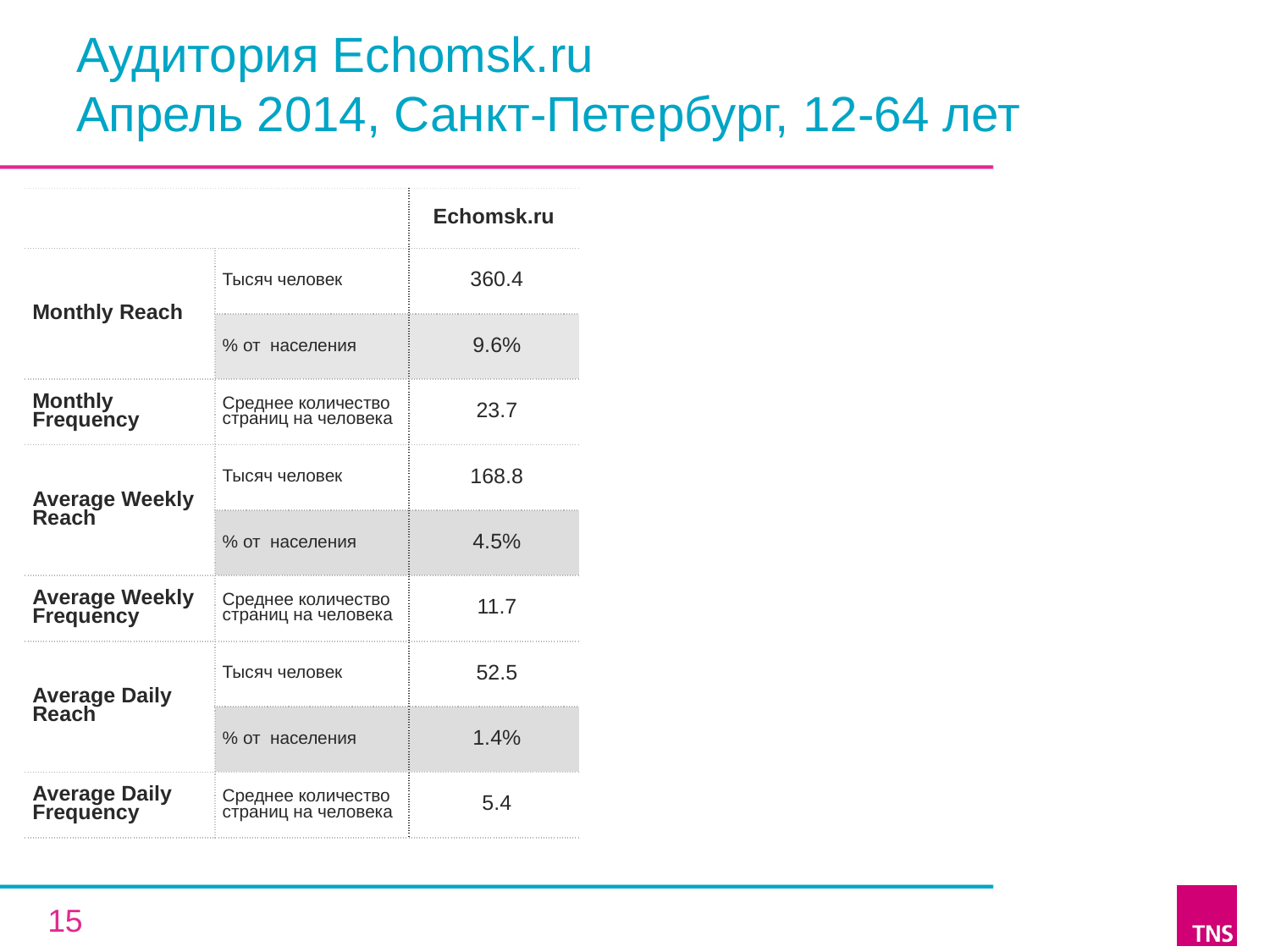

# Аудитория Echomsk.ru Апрель 2014, Санкт-Петербург, 12-64 лет
|  |  | Echomsk.ru |
| --- | --- | --- |
| Monthly Reach | Тысяч человек | 360.4 |
|  | % от населения | 9.6% |
| Monthly Frequency | Среднее количество страниц на человека | 23.7 |
| Average Weekly Reach | Тысяч человек | 168.8 |
|  | % от населения | 4.5% |
| Average Weekly Frequency | Среднее количество страниц на человека | 11.7 |
| Average Daily Reach | Тысяч человек | 52.5 |
|  | % от населения | 1.4% |
| Average Daily Frequency | Среднее количество страниц на человека | 5.4 |

15